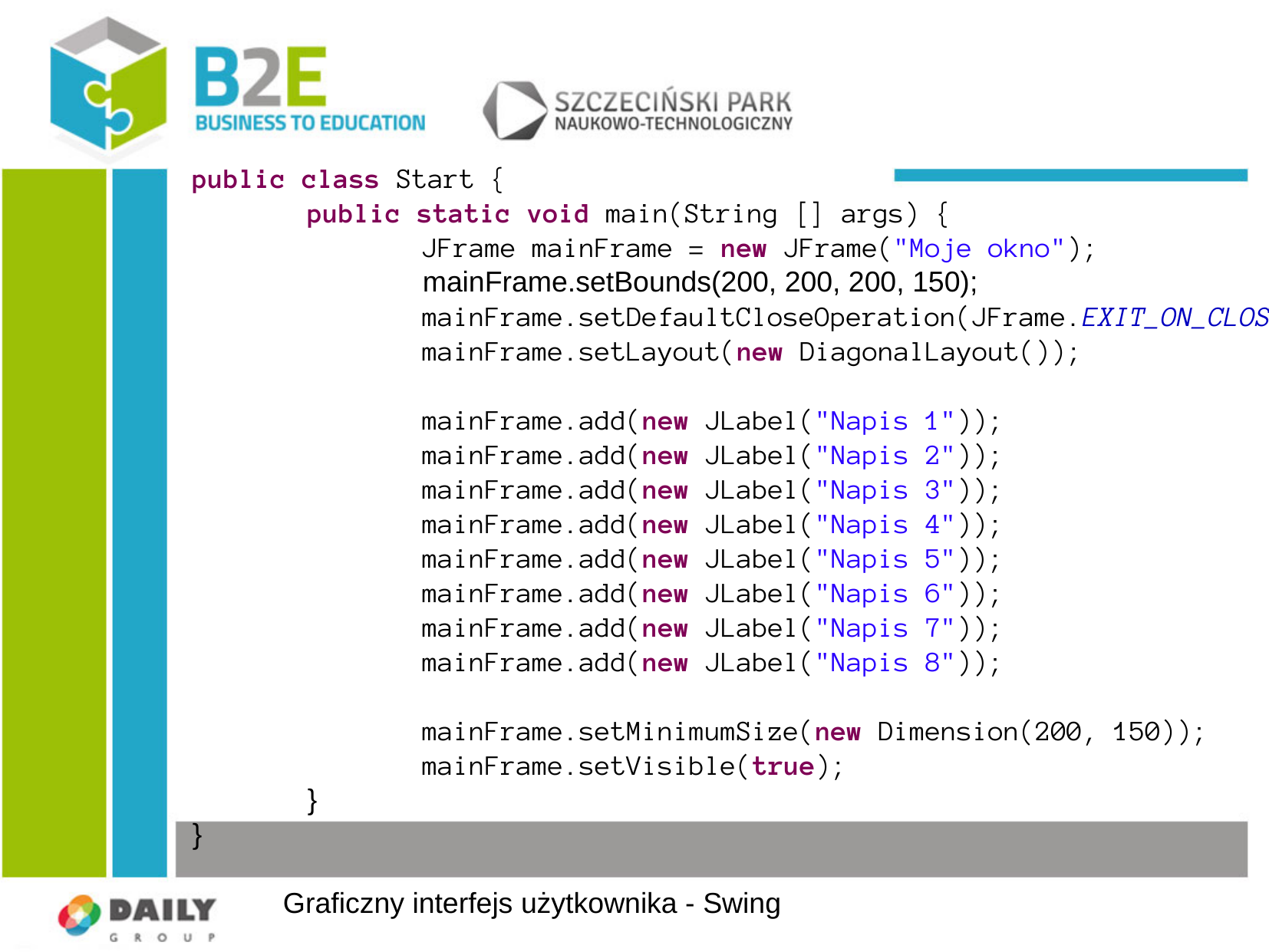

public class Start {
	public static void main(String [] args) {
		JFrame mainFrame = new JFrame("Moje okno");
		mainFrame.setBounds(200, 200, 200, 150);
		mainFrame.setDefaultCloseOperation(JFrame.EXIT_ON_CLOSE);
		mainFrame.setLayout(new DiagonalLayout());

		mainFrame.add(new JLabel("Napis 1"));
		mainFrame.add(new JLabel("Napis 2"));
		mainFrame.add(new JLabel("Napis 3"));
		mainFrame.add(new JLabel("Napis 4"));
		mainFrame.add(new JLabel("Napis 5"));
		mainFrame.add(new JLabel("Napis 6"));
		mainFrame.add(new JLabel("Napis 7"));
		mainFrame.add(new JLabel("Napis 8"));

		mainFrame.setMinimumSize(new Dimension(200, 150));
		mainFrame.setVisible(true);
	}
}
Graficzny interfejs użytkownika - Swing